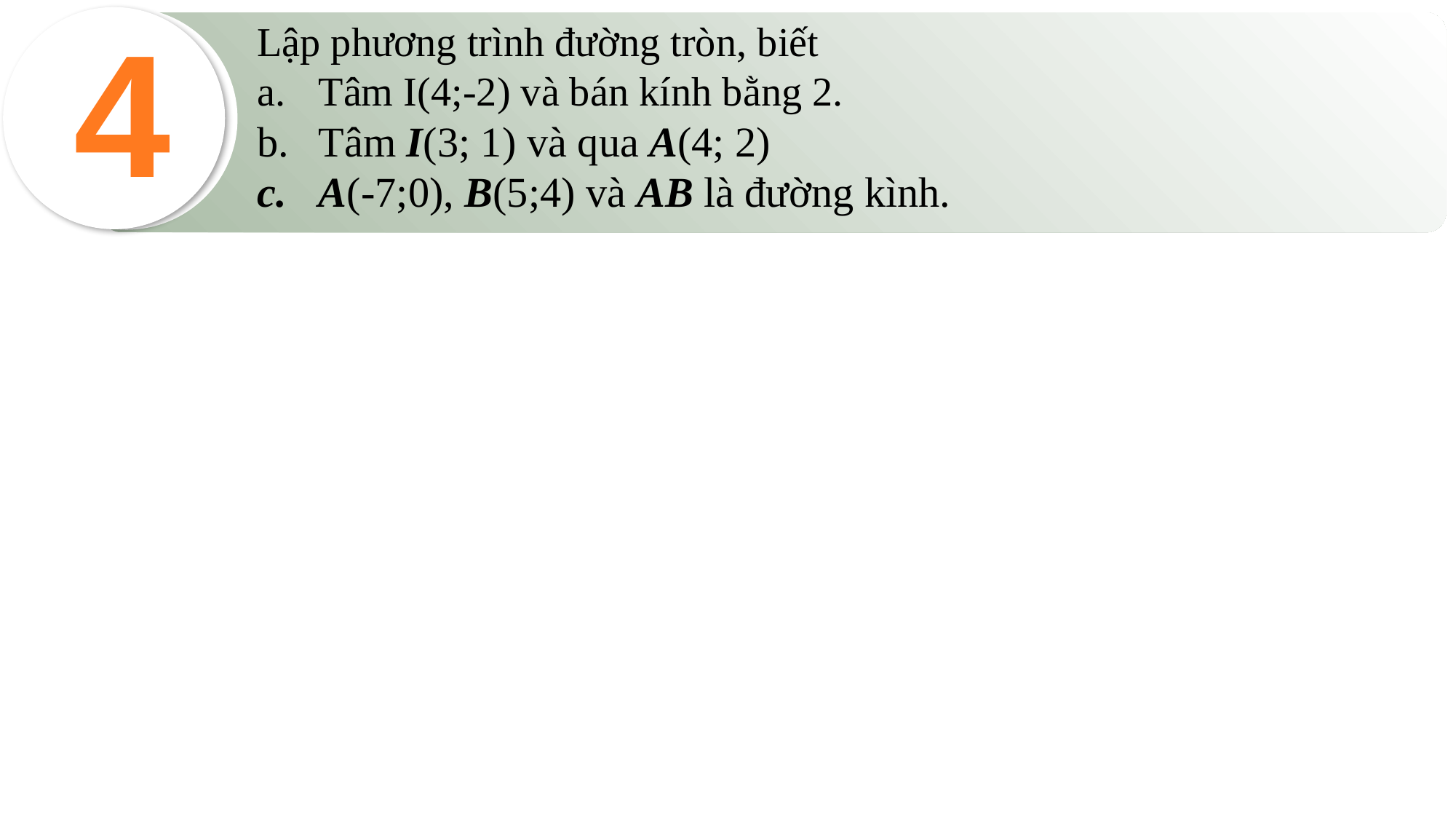

4

Lập phương trình đường tròn, biết
Tâm I(4;-2) và bán kính bằng 2.
Tâm I(3; 1) và qua A(4; 2)
A(-7;0), B(5;4) và AB là đường kình.